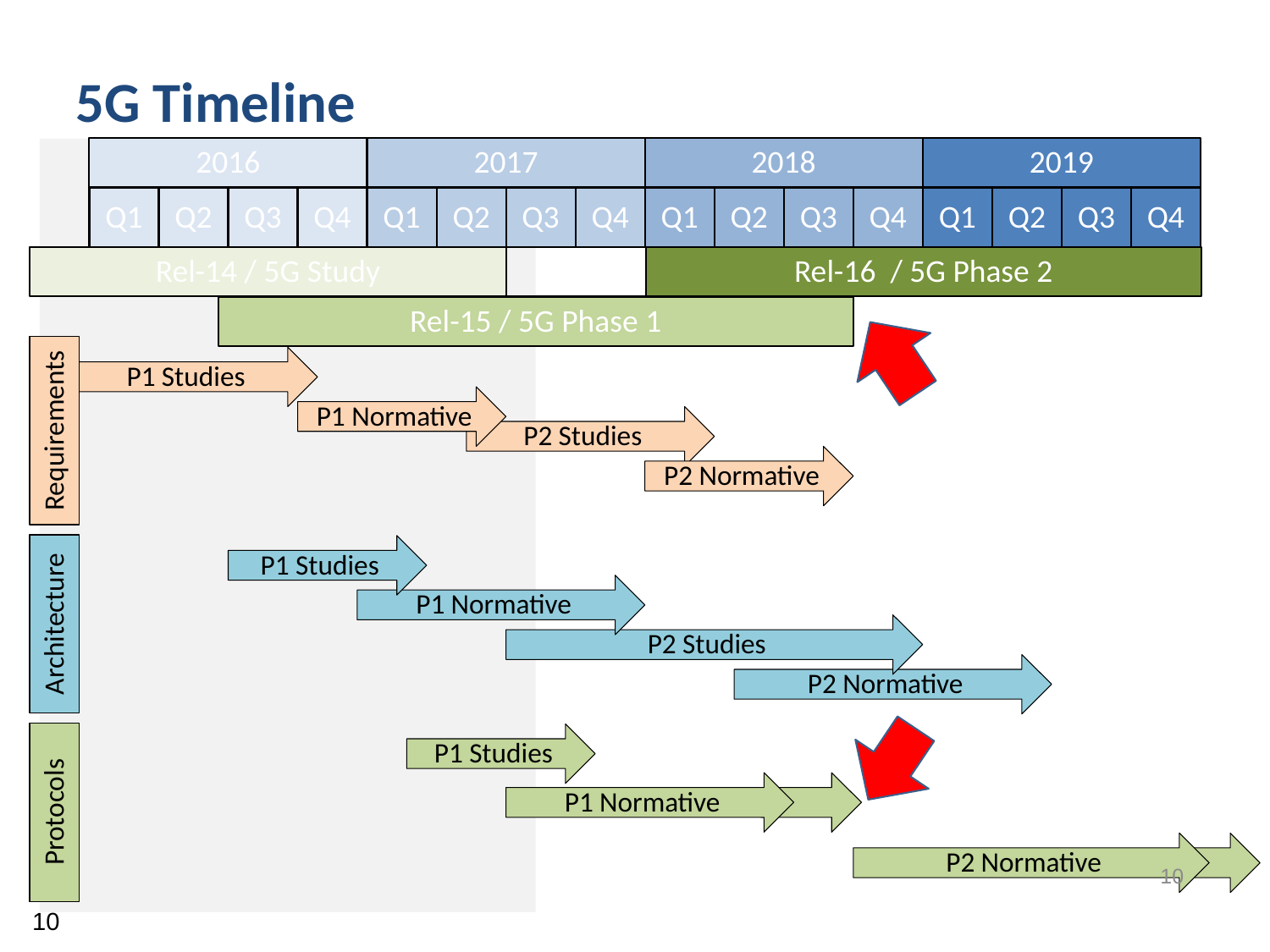

5G Timeline
2016
2017
2018
2019

Q1
Q2
Q3
Q4
Q1
Q2
Q3
Q4
Q1
Q2
Q3
Q4
Q1
Q2
Q3
Q4
Rel-14 / 5G Study
Rel-16  / 5G Phase 2
Rel-15 / 5G Phase 1

P1 Studies
P1 Normative
P1 Studies
P1 Normative
P1 Studies
P1 Normative
Requirements
P2 Studies
P2 Normative
P2 Studies
P2 Normative
P2 Normative

Architecture

Protocols
10